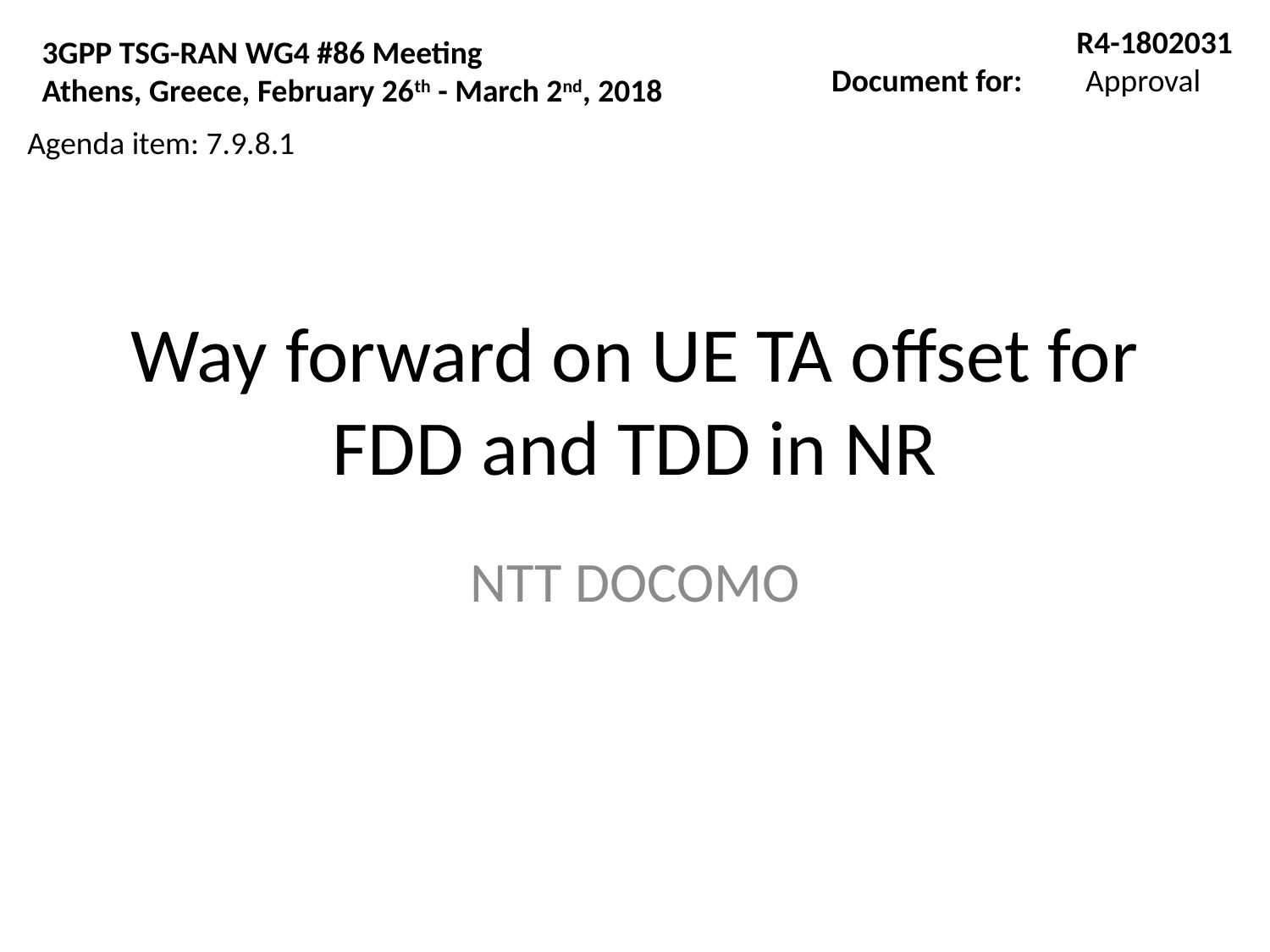

R4-1802031
Document for:	Approval
3GPP TSG-RAN WG4 #86 Meeting
Athens, Greece, February 26th - March 2nd, 2018
Agenda item: 7.9.8.1
# Way forward on UE TA offset for FDD and TDD in NR
NTT DOCOMO